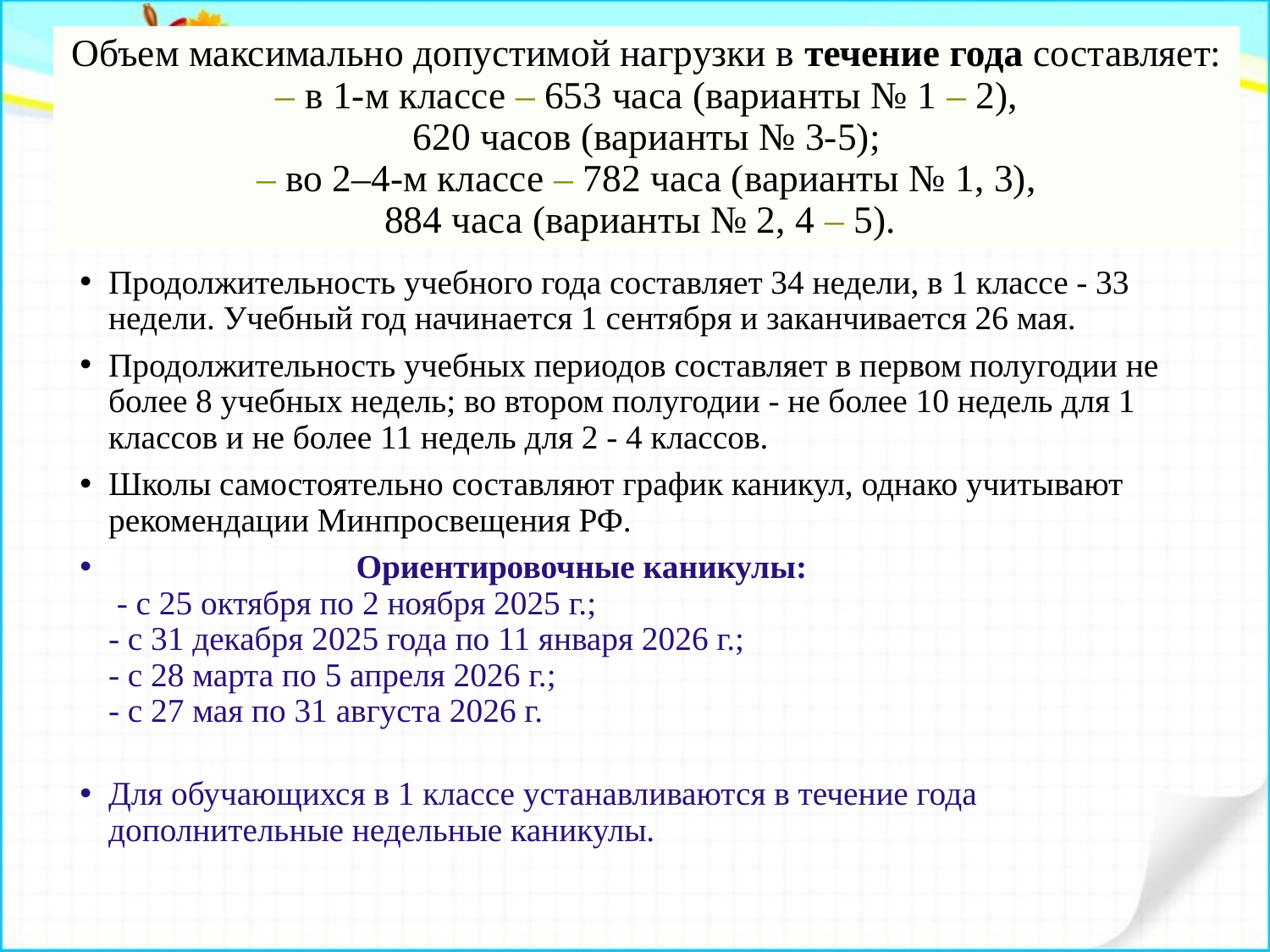

# Объем максимально допустимой нагрузки в течение года составляет: – в 1-м классе – 653 часа (варианты № 1 – 2), 620 часов (варианты № 3-5); – во 2–4-м классе – 782 часа (варианты № 1, 3), 884 часа (варианты № 2, 4 – 5).
Продолжительность учебного года составляет 34 недели, в 1 классе - 33 недели. Учебный год начинается 1 сентября и заканчивается 26 мая.
Продолжительность учебных периодов составляет в первом полугодии не более 8 учебных недель; во втором полугодии - не более 10 недель для 1 классов и не более 11 недель для 2 - 4 классов.
Школы самостоятельно составляют график каникул, однако учитывают рекомендации Минпросвещения РФ.
                              Ориентировочные каникулы:
 - с 25 октября по 2 ноября 2025 г.;
- с 31 декабря 2025 года по 11 января 2026 г.;
- с 28 марта по 5 апреля 2026 г.;
- с 27 мая по 31 августа 2026 г.
Для обучающихся в 1 классе устанавливаются в течение года дополнительные недельные каникулы.